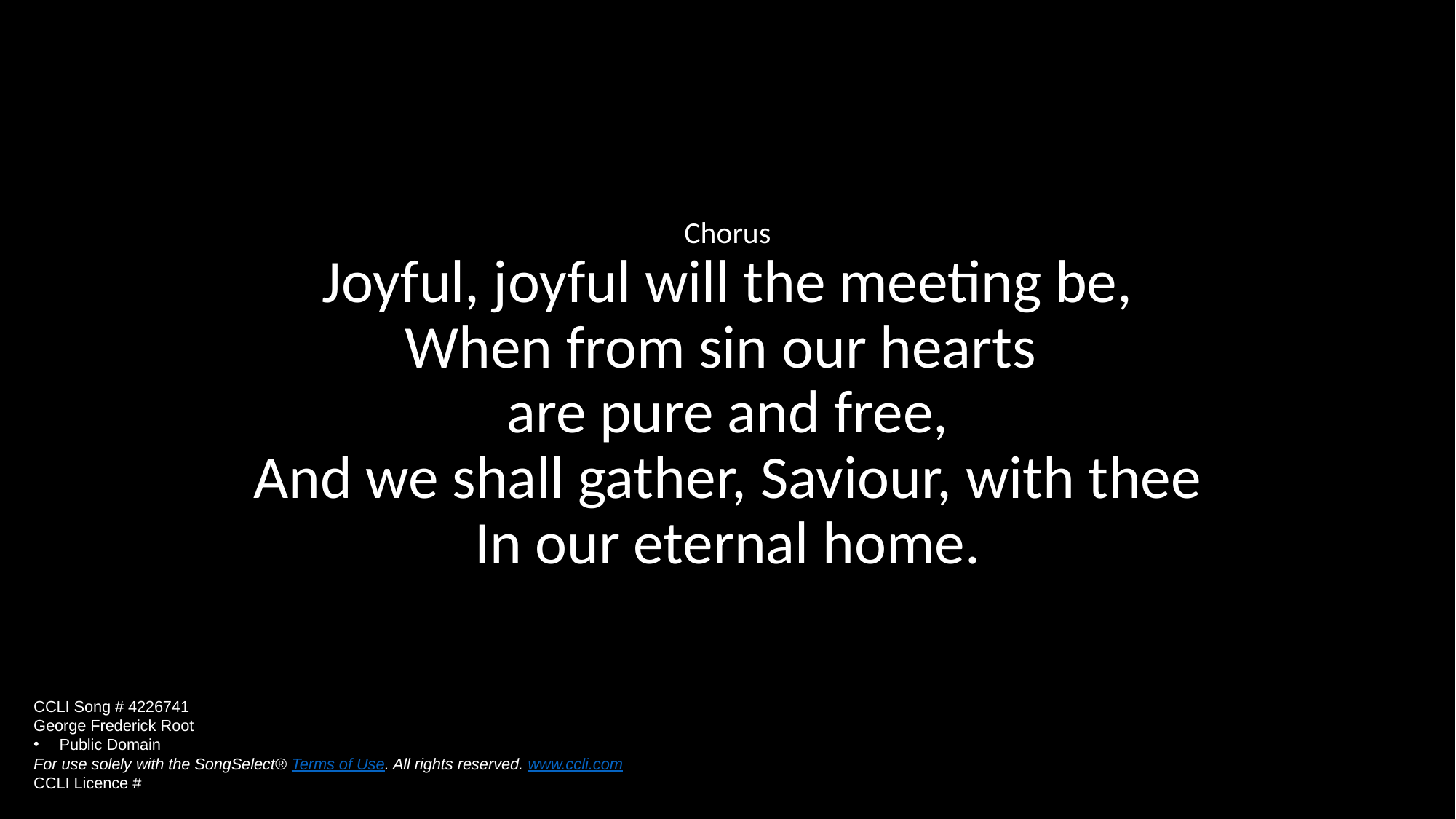

Chorus
Joyful, joyful will the meeting be,
When from sin our hearts
are pure and free,
And we shall gather, Saviour, with thee
In our eternal home.
CCLI Song # 4226741
George Frederick Root
Public Domain
For use solely with the SongSelect® Terms of Use. All rights reserved. www.ccli.com
CCLI Licence #